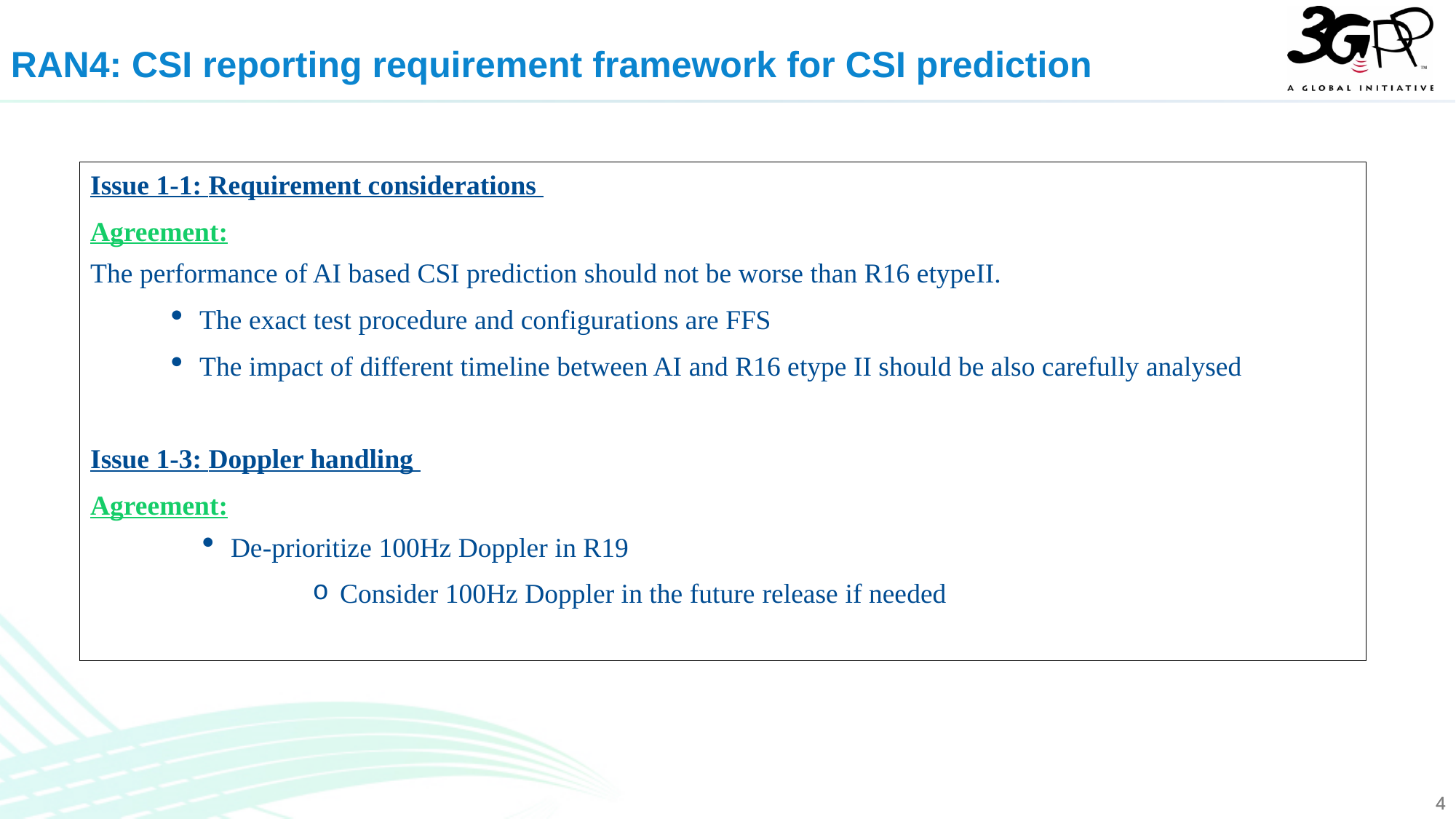

RAN4: CSI reporting requirement framework for CSI prediction
Issue 1-1: Requirement considerations
Agreement:
The performance of AI based CSI prediction should not be worse than R16 etypeII.
The exact test procedure and configurations are FFS
The impact of different timeline between AI and R16 etype II should be also carefully analysed

Issue 1-3: Doppler handling
Agreement:
De-prioritize 100Hz Doppler in R19
Consider 100Hz Doppler in the future release if needed